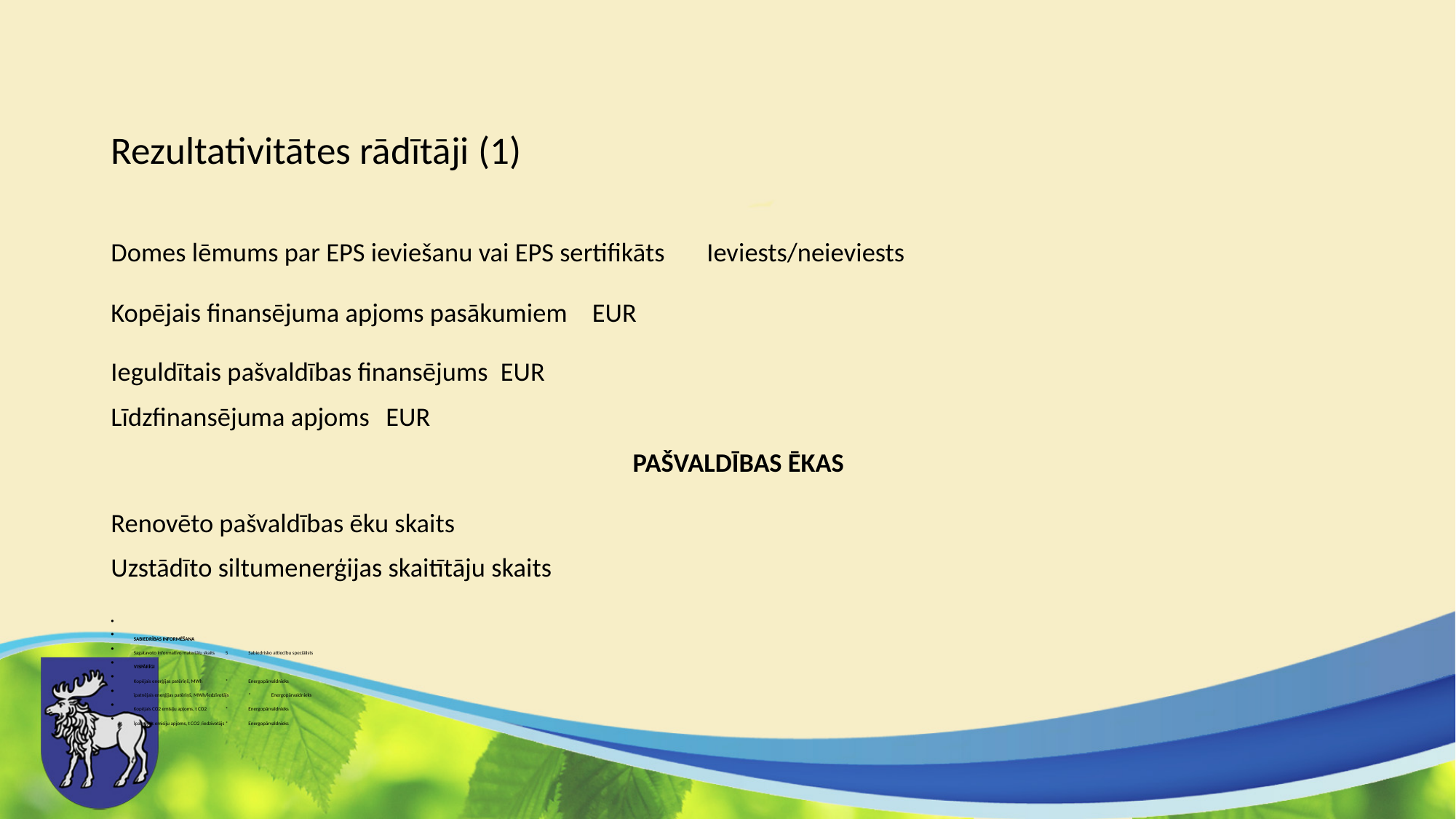

# Rezultativitātes rādītāji (1)
Domes lēmums par EPS ieviešanu vai EPS sertifikāts 		Ieviests/neieviests
Kopējais finansējuma apjoms pasākumiem 				EUR
Ieguldītais pašvaldības finansējums 					EUR
Līdzfinansējuma apjoms 						EUR
PAŠVALDĪBAS ĒKAS
Renovēto pašvaldības ēku skaits
Uzstādīto siltumenerģijas skaitītāju skaits

SABIEDRĪBAS INFORMĒŠANA
Sagatavoto informatīvo materiālu skaits	5	Sabiedrisko attiecību speciālists
VISPĀRĪGI
Kopējais enerģijas patēriņš, MWh	*	Energopārvaldnieks
īpatnējais enerģijas patēriņš, MWh/iedzīvotājs	*	Energopārvaldnieks
Kopējais CO2 emisiju apjoms, t CO2	*	Energopārvaldnieks
Īpatnējais emisiju apjoms, t CO2 /iedzīvotājs	*	Energopārvaldnieks